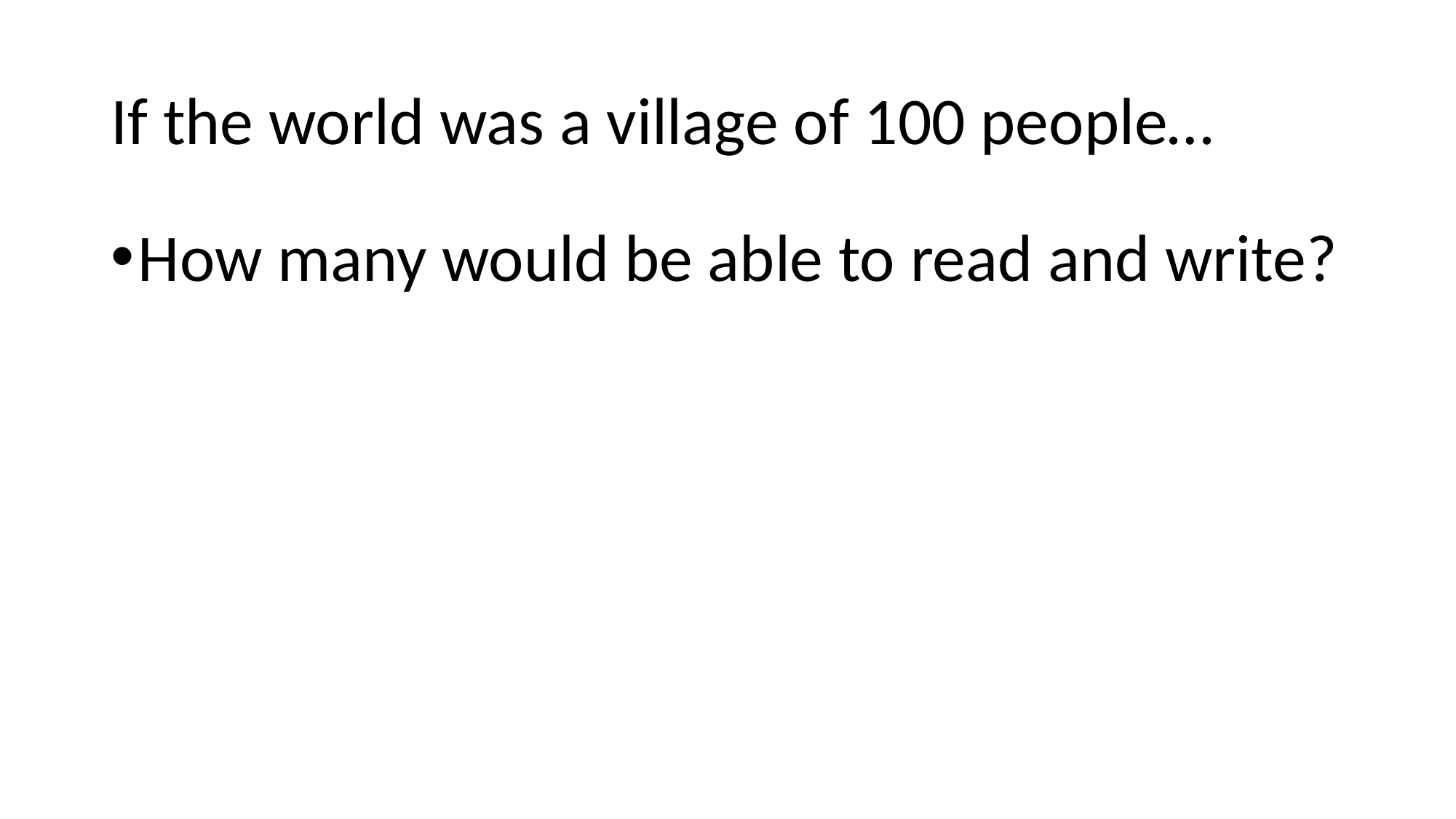

# If the world was a village of 100 people…
How many would be able to read and write?